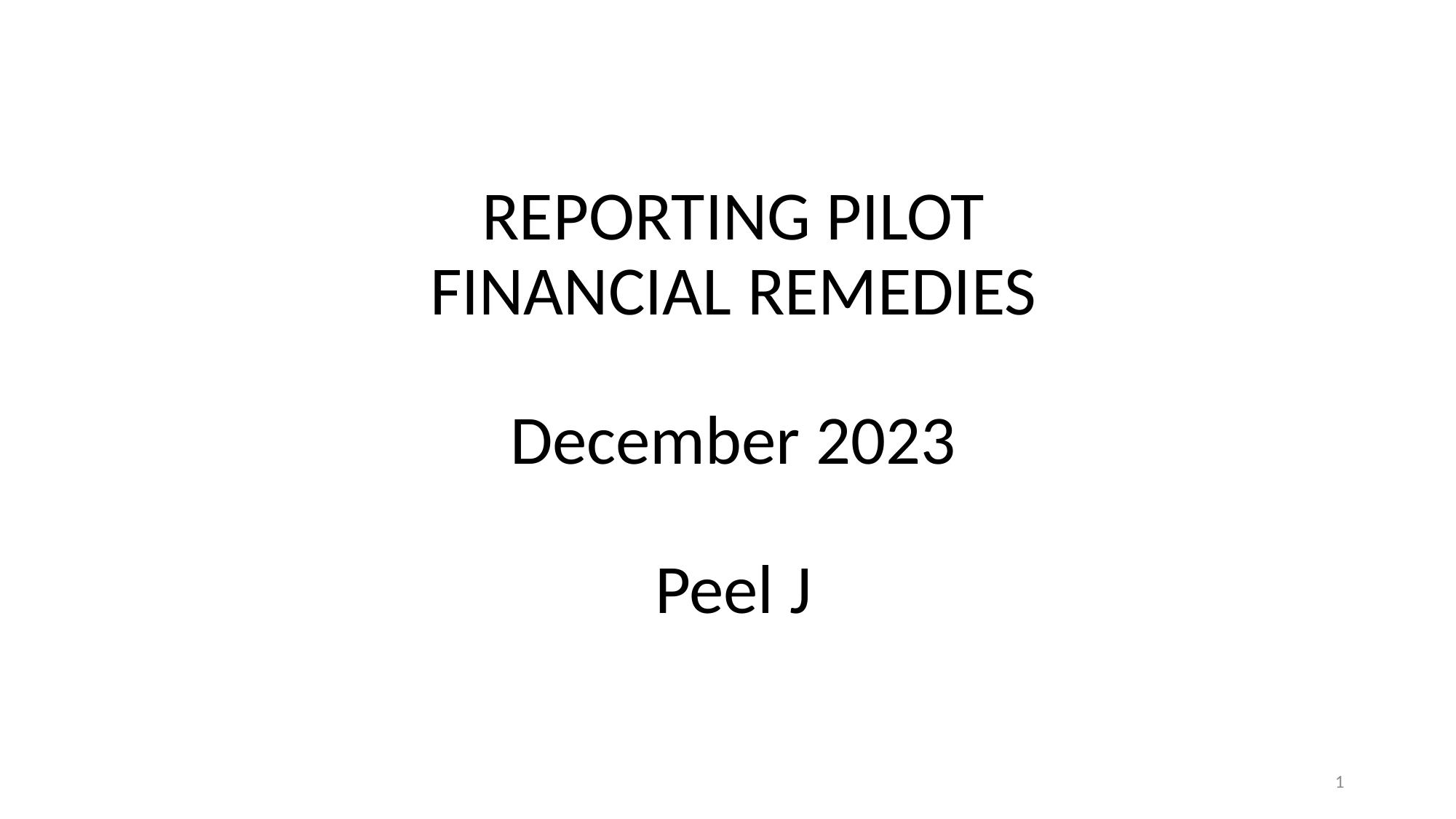

# REPORTING PILOT FINANCIAL REMEDIES December 2023 Peel J

1